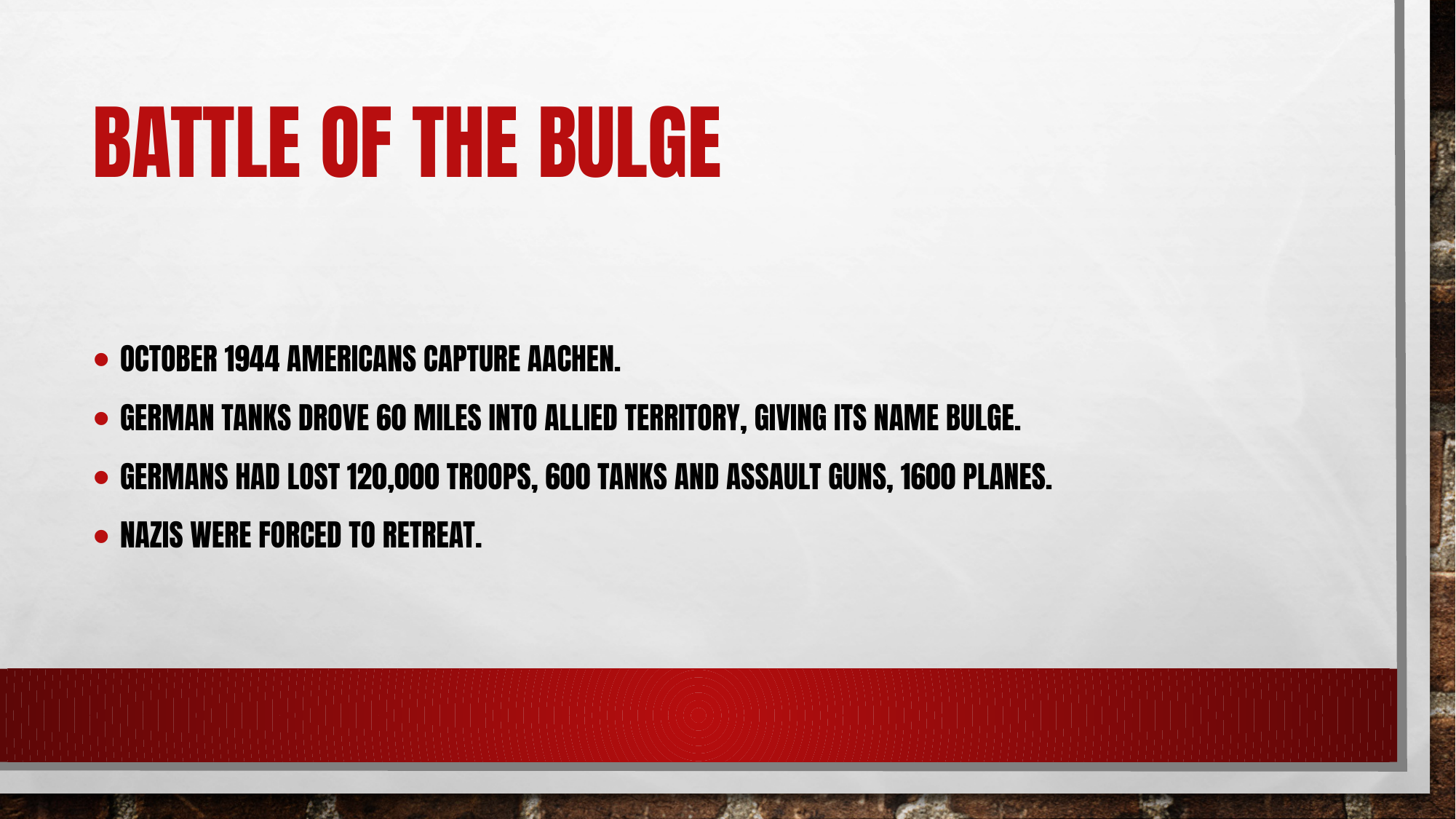

# Battle of the Bulge
October 1944 americans capture Aachen.
German tanks drove 60 miles into allied territory, giving its name bulge.
Germans had lost 120,000 troops, 600 tanks and assault guns, 1600 planes.
Nazis were forced to retreat.